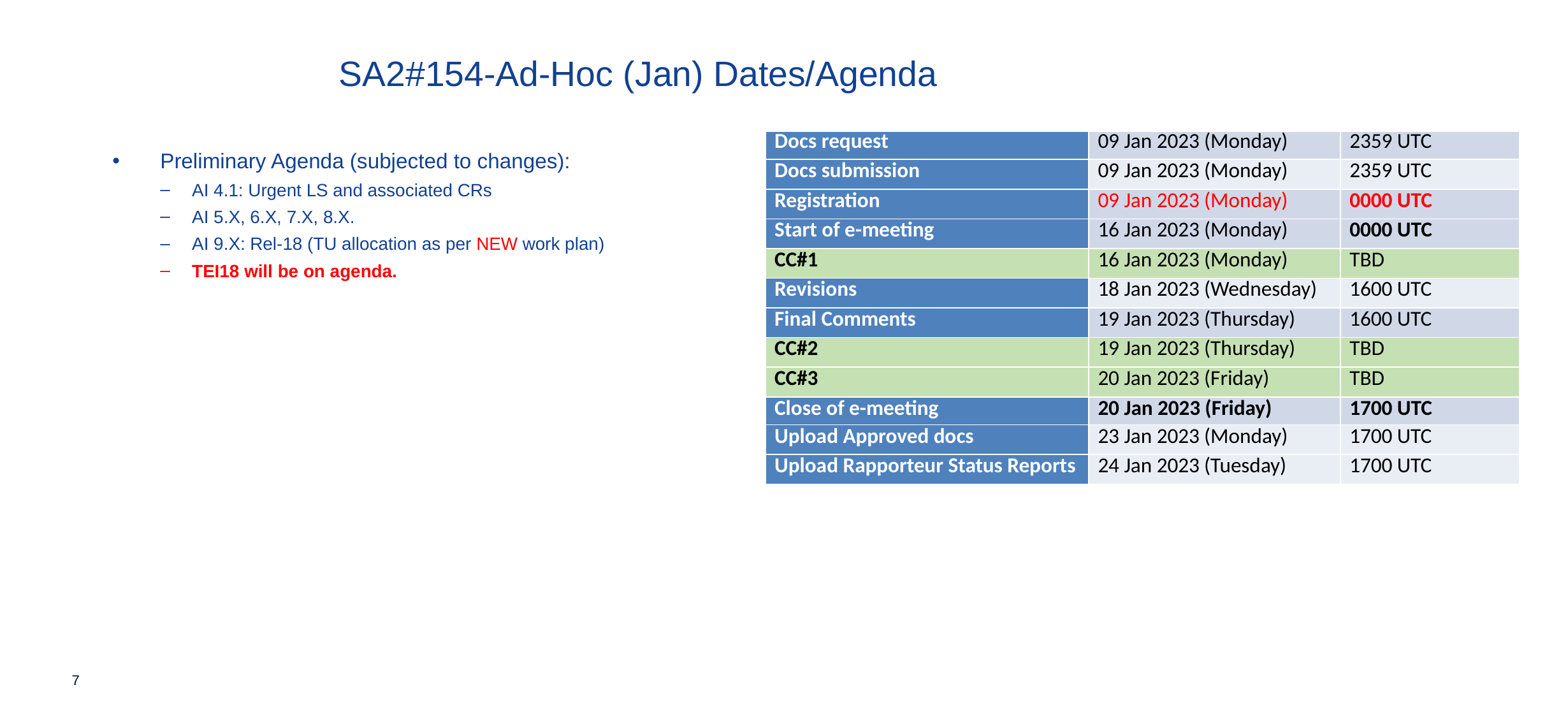

SA2#154-Ad-Hoc (Jan) Dates/Agenda
| Docs request | 09 Jan 2023 (Monday) | 2359 UTC |
| --- | --- | --- |
| Docs submission | 09 Jan 2023 (Monday) | 2359 UTC |
| Registration | 09 Jan 2023 (Monday) | 0000 UTC |
| Start of e-meeting | 16 Jan 2023 (Monday) | 0000 UTC |
| CC#1 | 16 Jan 2023 (Monday) | TBD |
| Revisions | 18 Jan 2023 (Wednesday) | 1600 UTC |
| Final Comments | 19 Jan 2023 (Thursday) | 1600 UTC |
| CC#2 | 19 Jan 2023 (Thursday) | TBD |
| CC#3 | 20 Jan 2023 (Friday) | TBD |
| Close of e-meeting | 20 Jan 2023 (Friday) | 1700 UTC |
| Upload Approved docs | 23 Jan 2023 (Monday) | 1700 UTC |
| Upload Rapporteur Status Reports | 24 Jan 2023 (Tuesday) | 1700 UTC |
Preliminary Agenda (subjected to changes):
AI 4.1: Urgent LS and associated CRs
AI 5.X, 6.X, 7.X, 8.X.
AI 9.X: Rel-18 (TU allocation as per NEW work plan)
TEI18 will be on agenda.